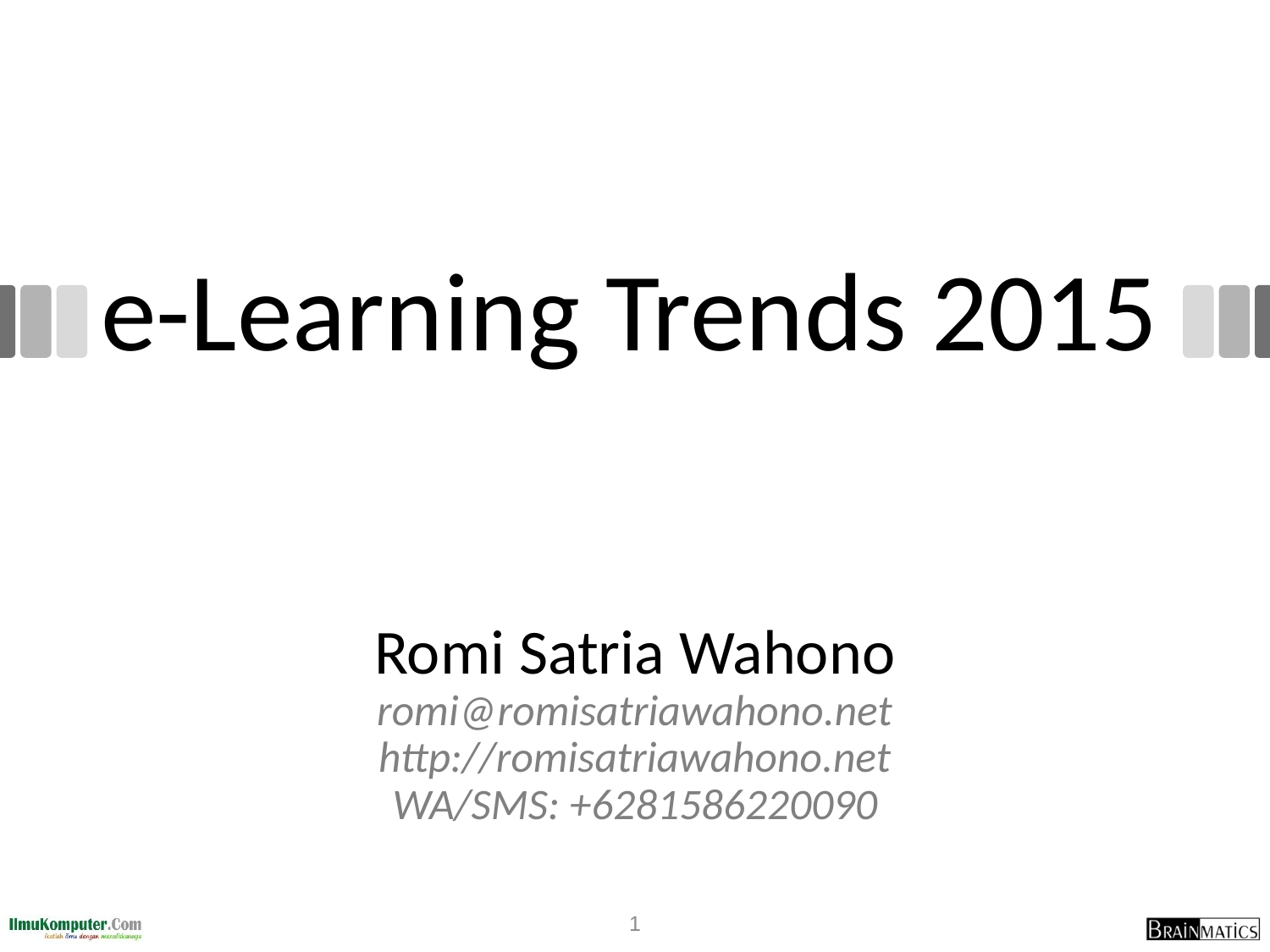

# e-Learning Trends 2015
Romi Satria Wahono
romi@romisatriawahono.net
http://romisatriawahono.net
WA/SMS: +6281586220090
1